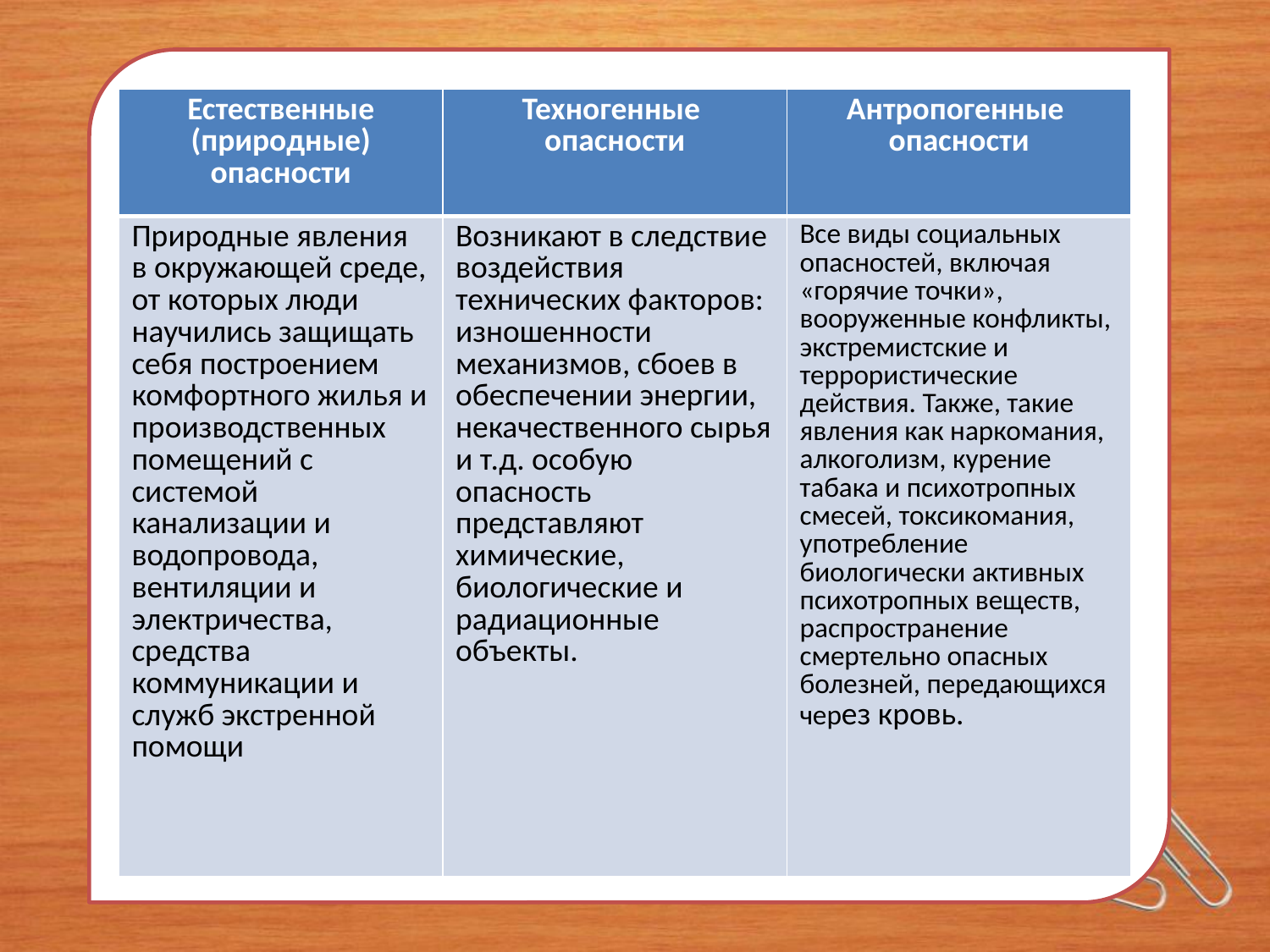

Заголовок слайда
Опасности
| Естественные (природные) опасности | Техногенные опасности | Антропогенные опасности |
| --- | --- | --- |
| Природные явления в окружающей среде, от которых люди научились защищать себя построением комфортного жилья и производственных помещений с системой канализации и водопровода, вентиляции и электричества, средства коммуникации и служб экстренной помощи | Возникают в следствие воздействия технических факторов: изношенности механизмов, сбоев в обеспечении энергии, некачественного сырья и т.д. особую опасность представляют химические, биологические и радиационные объекты. | Все виды социальных опасностей, включая «горячие точки», вооруженные конфликты, экстремистские и террористические действия. Также, такие явления как наркомания, алкоголизм, курение табака и психотропных смесей, токсикомания, употребление биологически активных психотропных веществ, распространение смертельно опасных болезней, передающихся через кровь. |